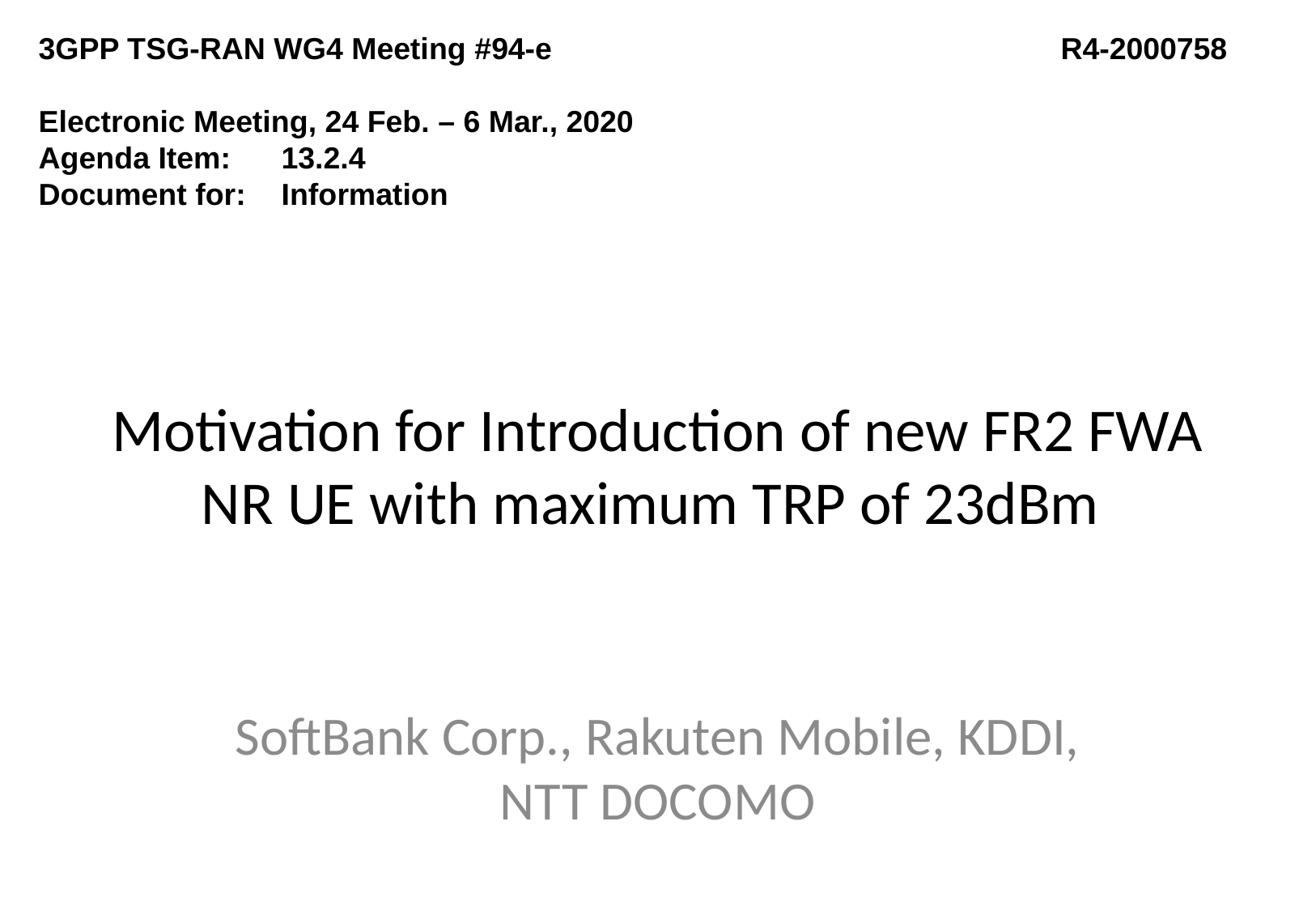

3GPP TSG-RAN WG4 Meeting #94-e 			       	      R4-2000758

Electronic Meeting, 24 Feb. – 6 Mar., 2020
Agenda Item:	13.2.4
Document for:	Information
# Motivation for Introduction of new FR2 FWA NR UE with maximum TRP of 23dBm
SoftBank Corp., Rakuten Mobile, KDDI, NTT DOCOMO